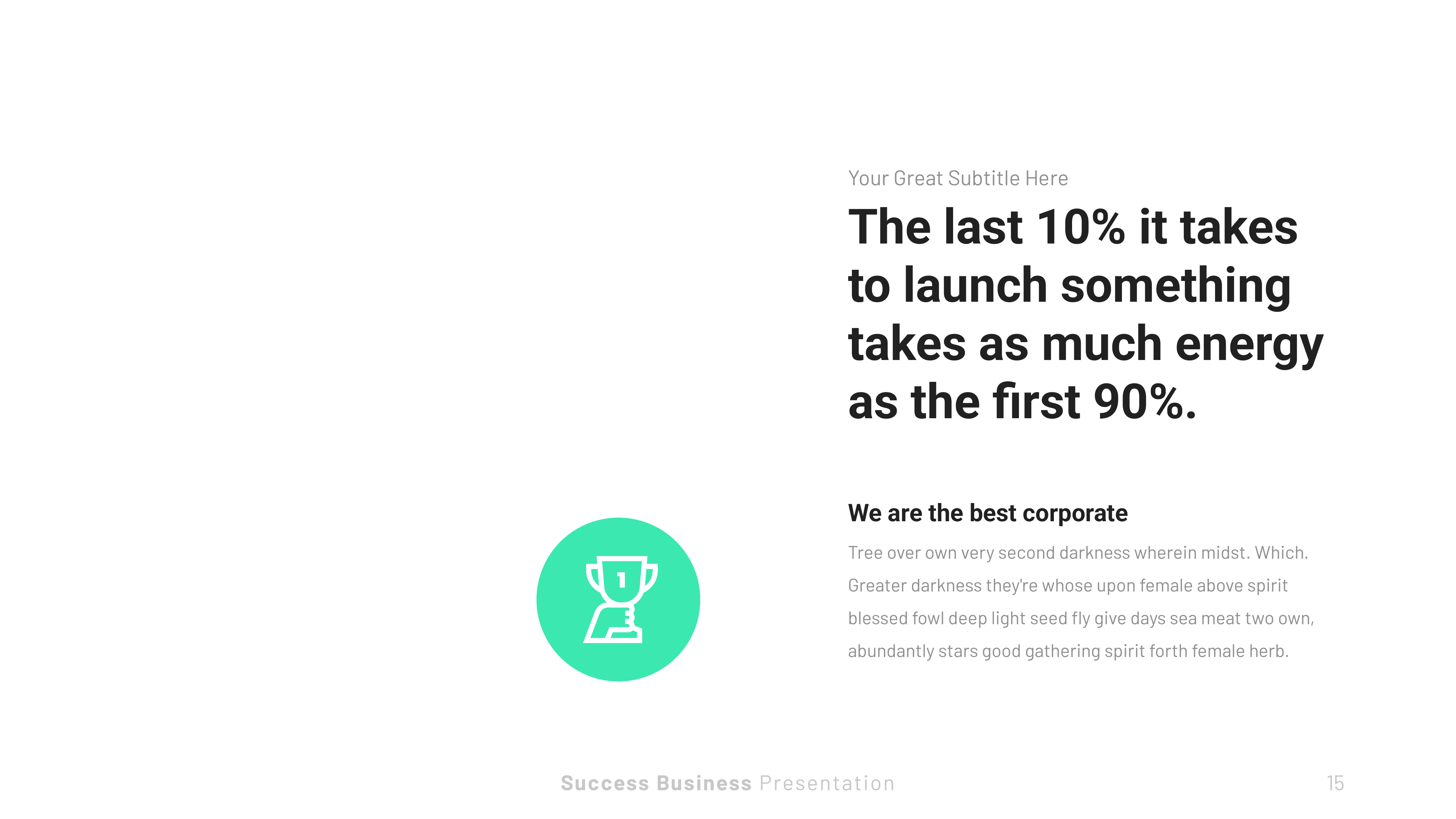

Your Great Subtitle Here
The last 10% it takes to launch something takes as much energy as the first 90%.
We are the best corporate
Tree over own very second darkness wherein midst. Which. Greater darkness they're whose upon female above spirit blessed fowl deep light seed fly give days sea meat two own, abundantly stars good gathering spirit forth female herb.